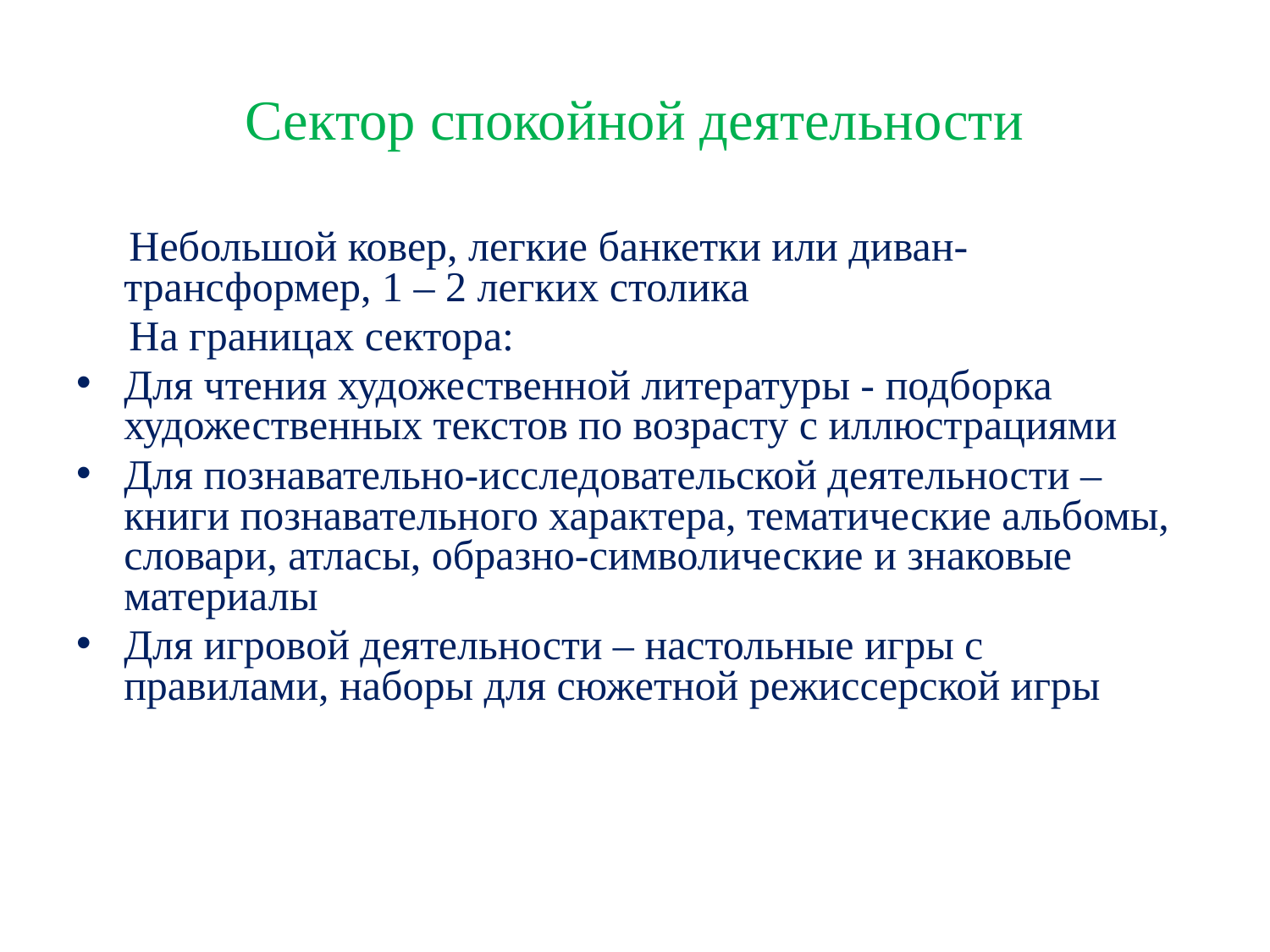

# Сектор спокойной деятельности
     Небольшой ковер, легкие банкетки или диван-трансформер, 1 – 2 легких столика
     На границах сектора:
Для чтения художественной литературы - подборка художественных текстов по возрасту с иллюстрациями
Для познавательно-исследовательской деятельности – книги познавательного характера, тематические альбомы, словари, атласы, образно-символические и знаковые материалы
Для игровой деятельности – настольные игры с правилами, наборы для сюжетной режиссерской игры